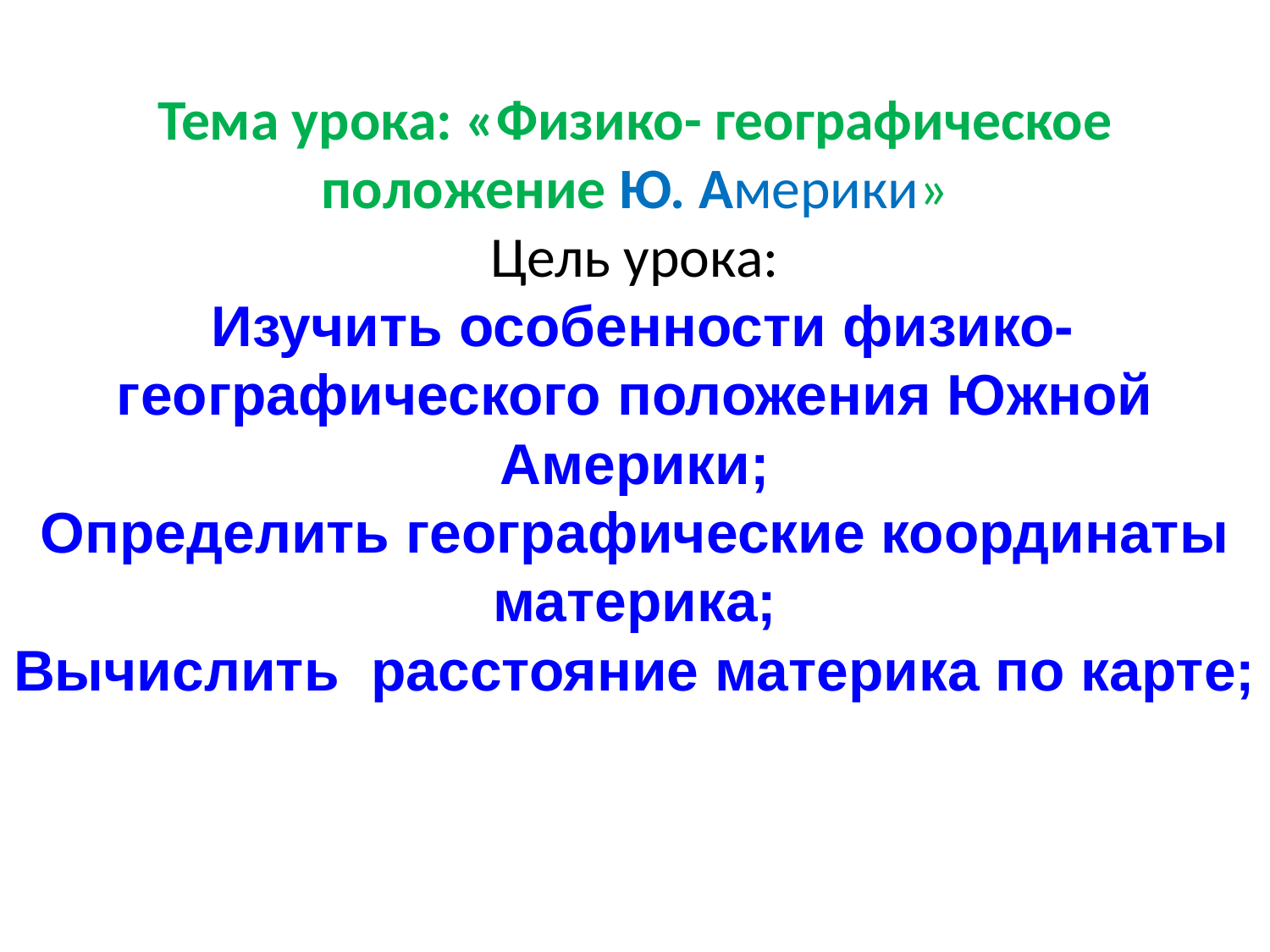

# Тема урока: «Физико- географическое положение Ю. Америки» Цель урока: Изучить особенности физико-географического положения Южной Америки; Определить географические координаты материка; Вычислить  расстояние материка по карте;